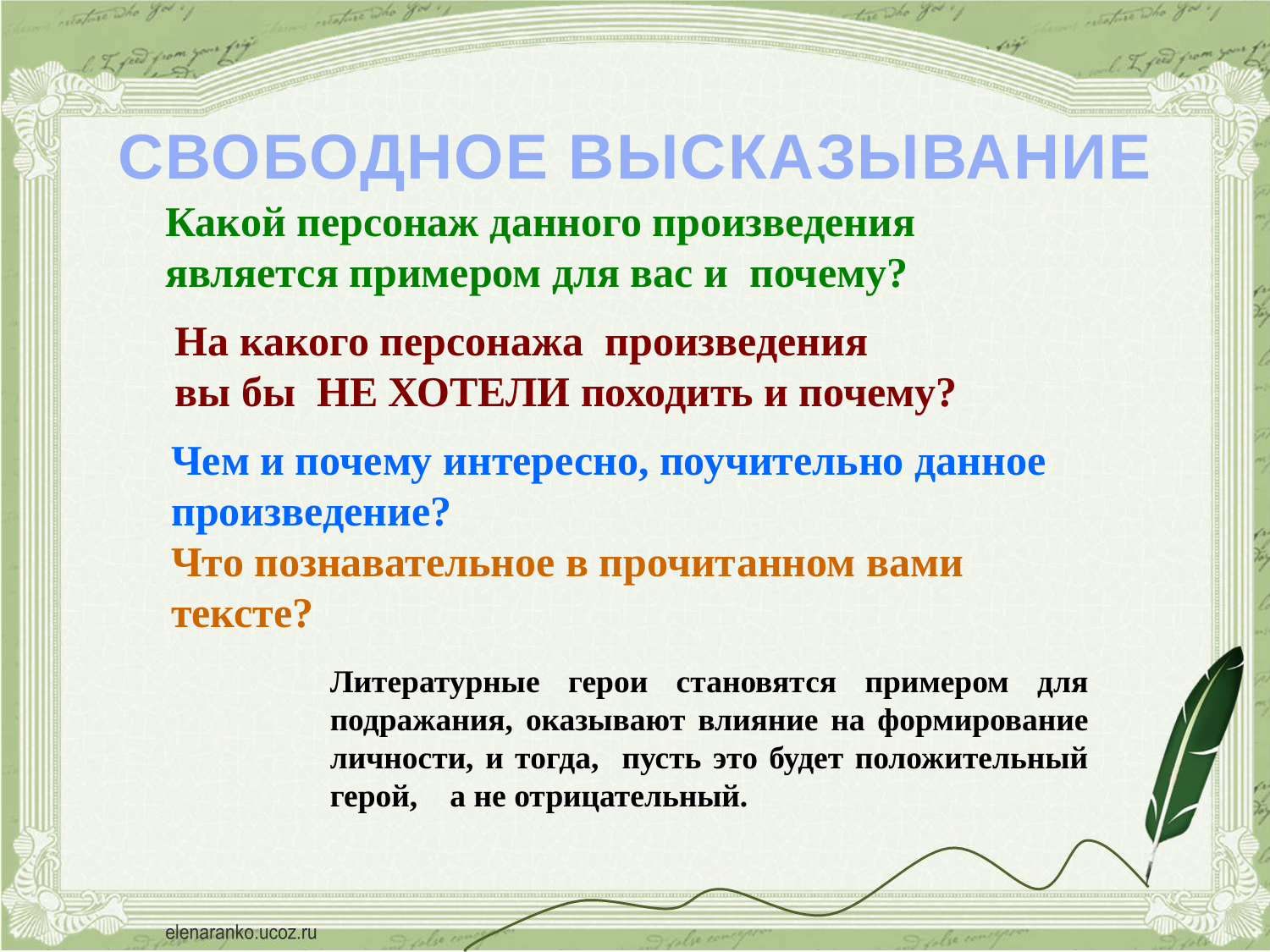

СВОБОДНОЕ ВЫСКАЗЫВАНИЕ
Какой персонаж данного произведения
является примером для вас и  почему?
На какого персонажа  произведения
вы бы  НЕ ХОТЕЛИ походить и почему?
Чем и почему интересно, поучительно данное произведение?
Что познавательное в прочитанном вами тексте?
Литературные герои становятся примером для подражания, оказывают влияние на формирование личности, и тогда,  пусть это будет положительный герой,    а не отрицательный.